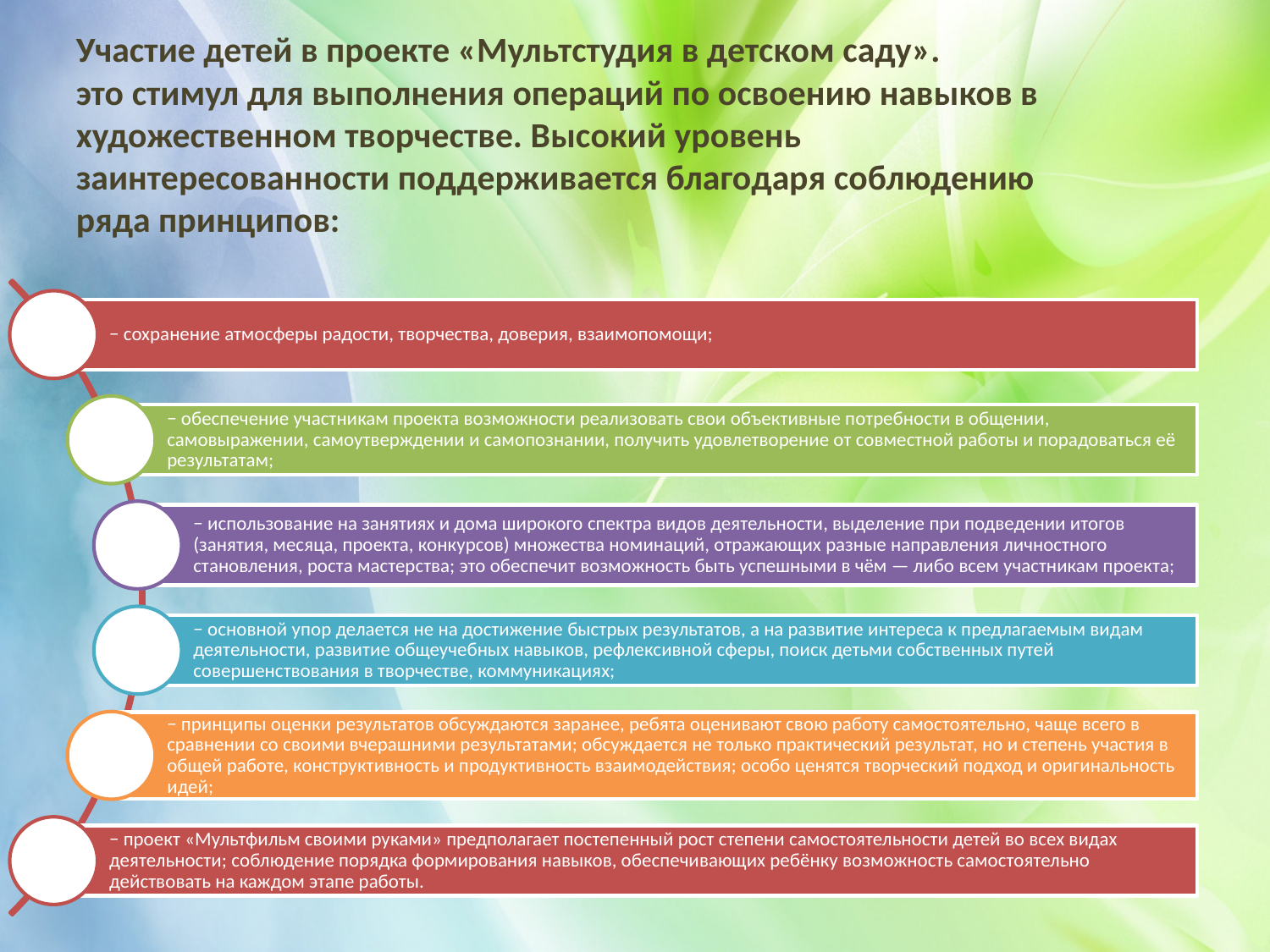

Участие детей в проекте «Мультстудия в детском саду».
это стимул для выполнения операций по освоению навыков в художественном творчестве. Высокий уровень заинтересованности поддерживается благодаря соблюдению ряда принципов:
− сохранение атмосферы радости, творчества, доверия, взаимопомощи;
− обеспечение участникам проекта возможности реализовать свои объективные потребности в общении, самовыражении, самоутверждении и самопознании, получить удовлетворение от совместной работы и порадоваться её результатам;
− использование на занятиях и дома широкого спектра видов деятельности, выделение при подведении итогов (занятия, месяца, проекта, конкурсов) множества номинаций, отражающих разные направления личностного становления, роста мастерства; это обеспечит возможность быть успешными в чём — либо всем участникам проекта;
− основной упор делается не на достижение быстрых результатов, а на развитие интереса к предлагаемым видам деятельности, развитие общеучебных навыков, рефлексивной сферы, поиск детьми собственных путей совершенствования в творчестве, коммуникациях;
− принципы оценки результатов обсуждаются заранее, ребята оценивают свою работу самостоятельно, чаще всего в сравнении со своими вчерашними результатами; обсуждается не только практический результат, но и степень участия в общей работе, конструктивность и продуктивность взаимодействия; особо ценятся творческий подход и оригинальность идей;
− проект «Мультфильм своими руками» предполагает постепенный рост степени самостоятельности детей во всех видах деятельности; соблюдение порядка формирования навыков, обеспечивающих ребёнку возможность самостоятельно действовать на каждом этапе работы.